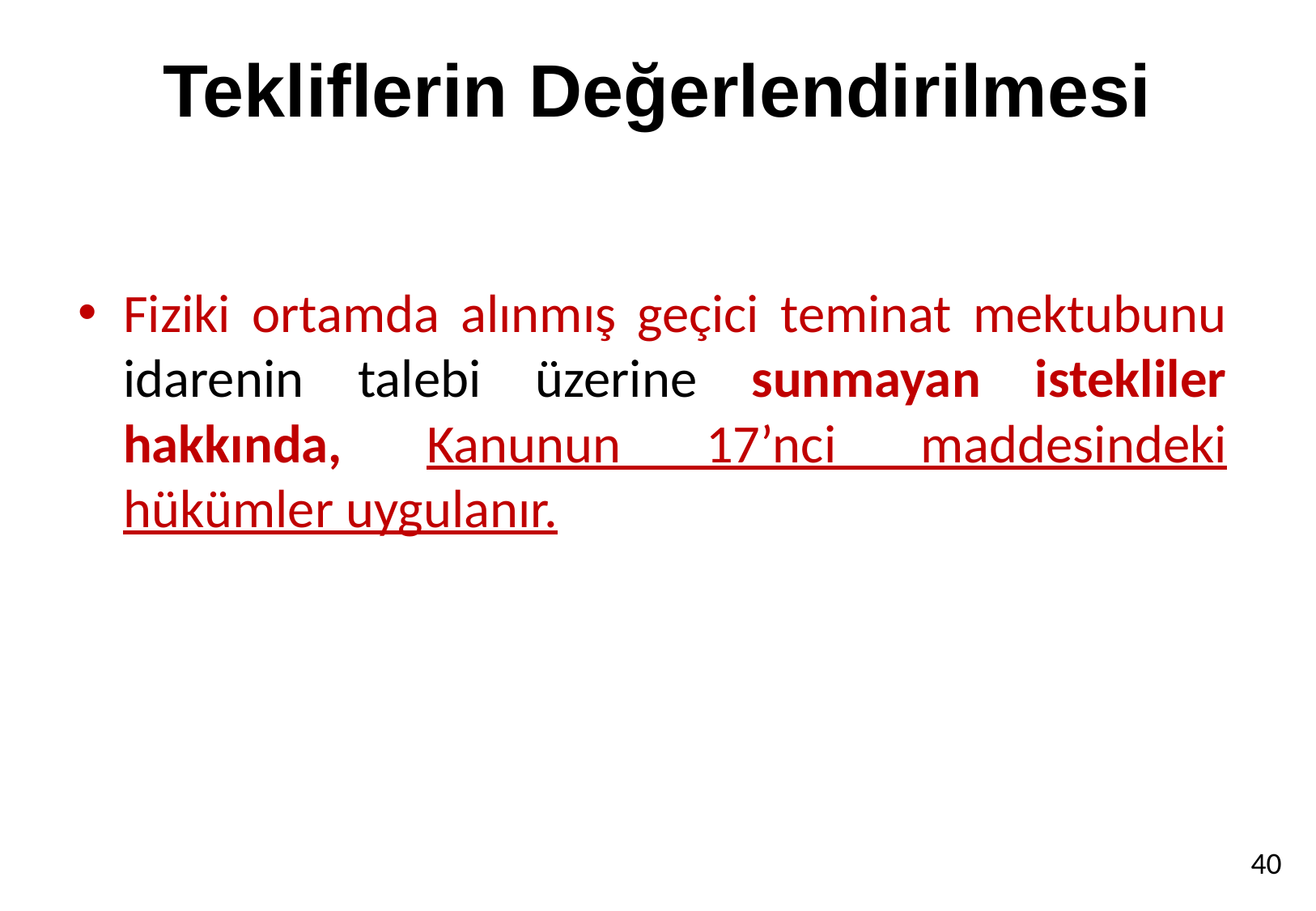

# Tekliflerin Değerlendirilmesi
Fiziki ortamda alınmış geçici teminat mektubunu idarenin talebi üzerine sunmayan istekliler hakkında, Kanunun 17’nci maddesindeki hükümler uygulanır.
40